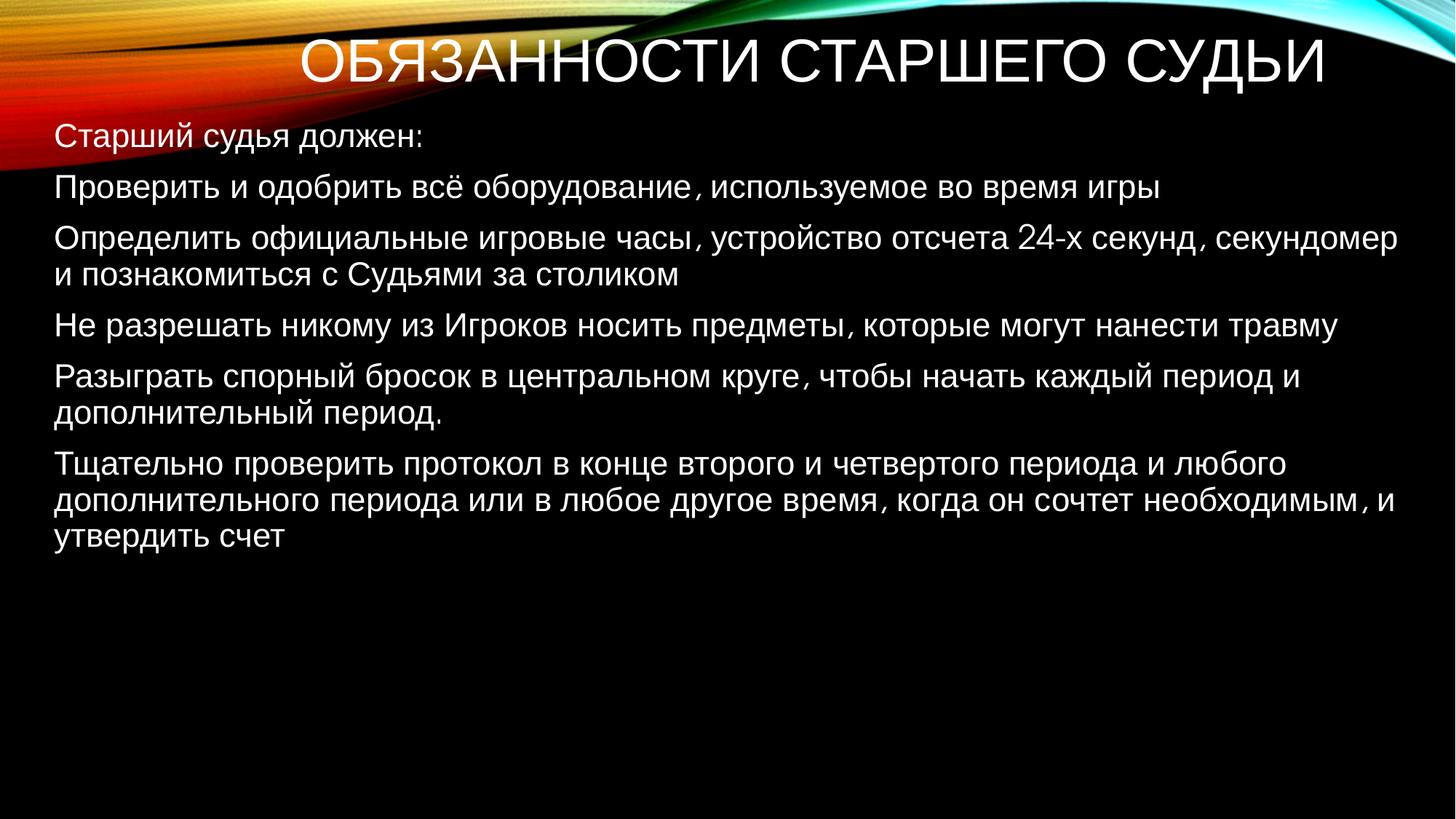

# Обязанности старшего судьи
Старший судья должен:
Проверить и одобрить всё оборудование, используемое во время игры
Определить официальные игровые часы, устройство отсчета 24-х секунд, секундомер и познакомиться с Судьями за столиком
Не разрешать никому из Игроков носить предметы, которые могут нанести травму
Разыграть спорный бросок в центральном круге, чтобы начать каждый период и дополнительный период.
Тщательно проверить протокол в конце второго и четвертого периода и любого дополнительного периода или в любое другое время, когда он сочтет необходимым, и утвердить счет